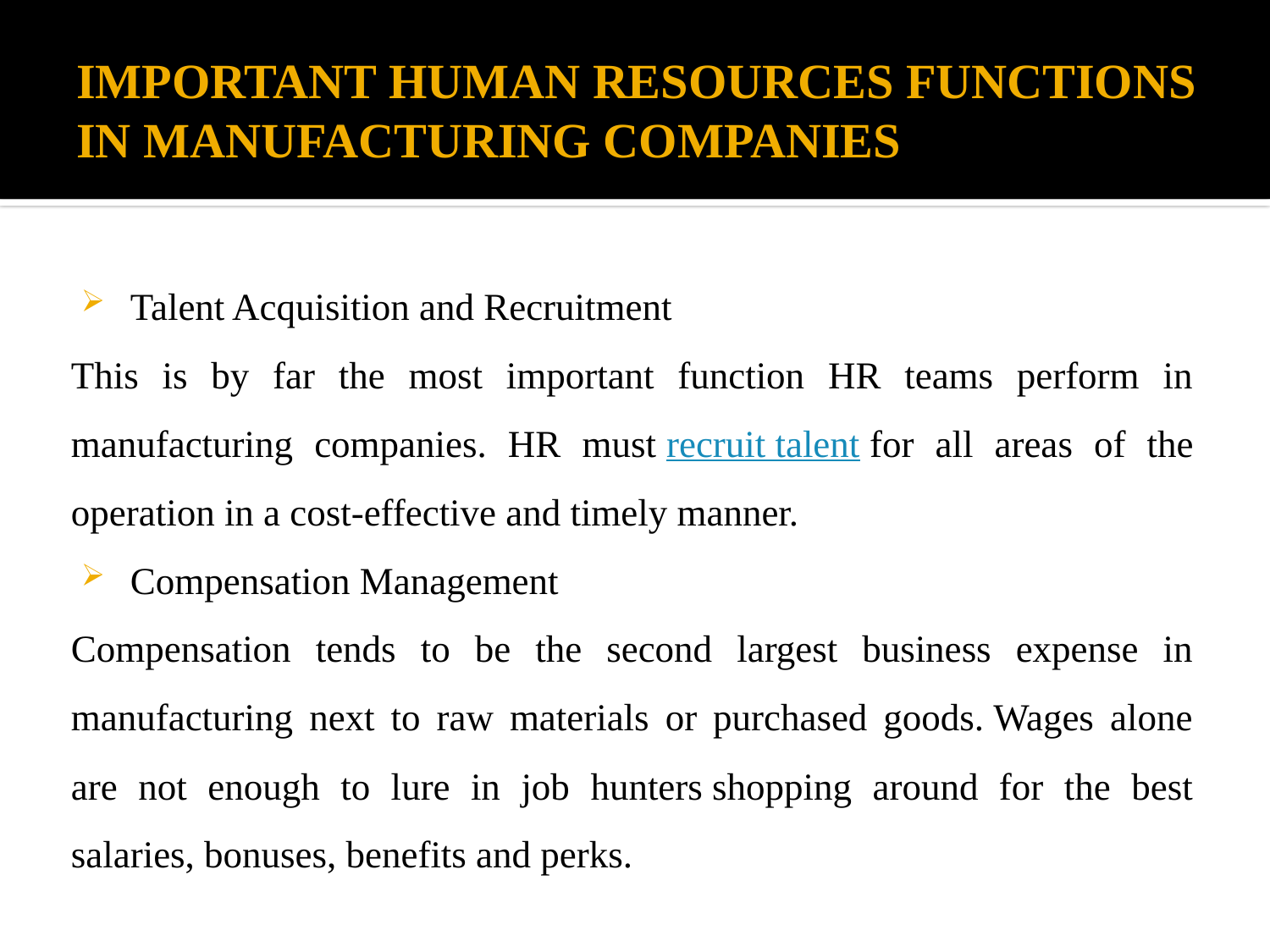

# IMPORTANT human RESOURCES FUNCTIONS In MANUFACTURING COMPANIES
Talent Acquisition and Recruitment
This is by far the most important function HR teams perform in manufacturing companies. HR must recruit talent for all areas of the operation in a cost-effective and timely manner.
Compensation Management
Compensation tends to be the second largest business expense in manufacturing next to raw materials or purchased goods. Wages alone are not enough to lure in job hunters shopping around for the best salaries, bonuses, benefits and perks.